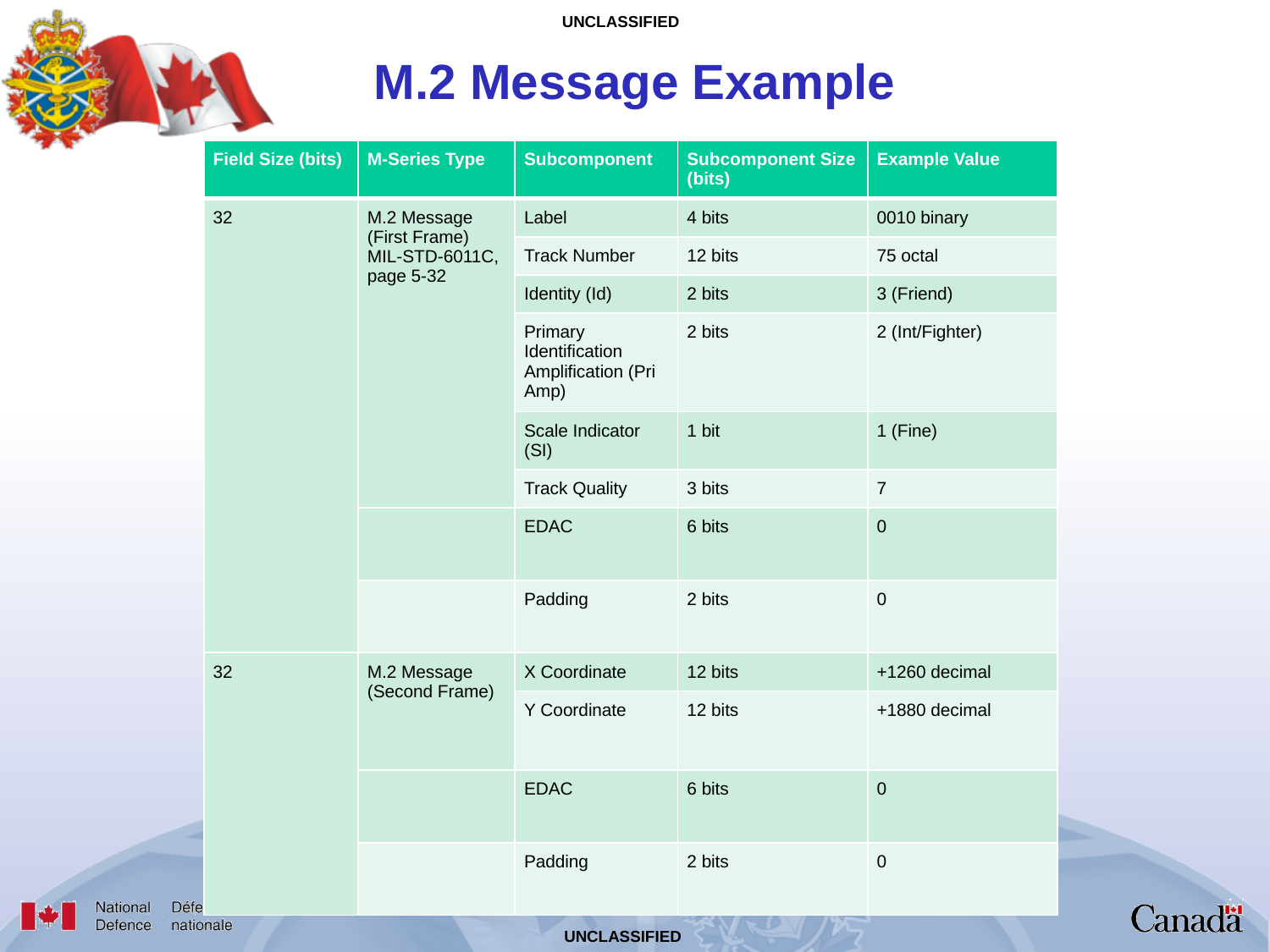

M.2 Message Example
| Field Size (bits) | M-Series Type | Subcomponent | Subcomponent Size (bits) | Example Value |
| --- | --- | --- | --- | --- |
| 32 | M.2 Message (First Frame) MIL-STD-6011C, page 5-32 | Label | 4 bits | 0010 binary |
|  |  | Track Number | 12 bits | 75 octal |
|  |  | Identity (Id) | 2 bits | 3 (Friend) |
|  |  | Primary Identification Amplification (Pri Amp) | 2 bits | 2 (Int/Fighter) |
|  |  | Scale Indicator (SI) | 1 bit | 1 (Fine) |
|  |  | Track Quality | 3 bits | 7 |
|  |  | EDAC | 6 bits | 0 |
|  |  | Padding | 2 bits | 0 |
| 32 | M.2 Message (Second Frame) | X Coordinate | 12 bits | +1260 decimal |
|  |  | Y Coordinate | 12 bits | +1880 decimal |
|  |  | EDAC | 6 bits | 0 |
|  |  | Padding | 2 bits | 0 |